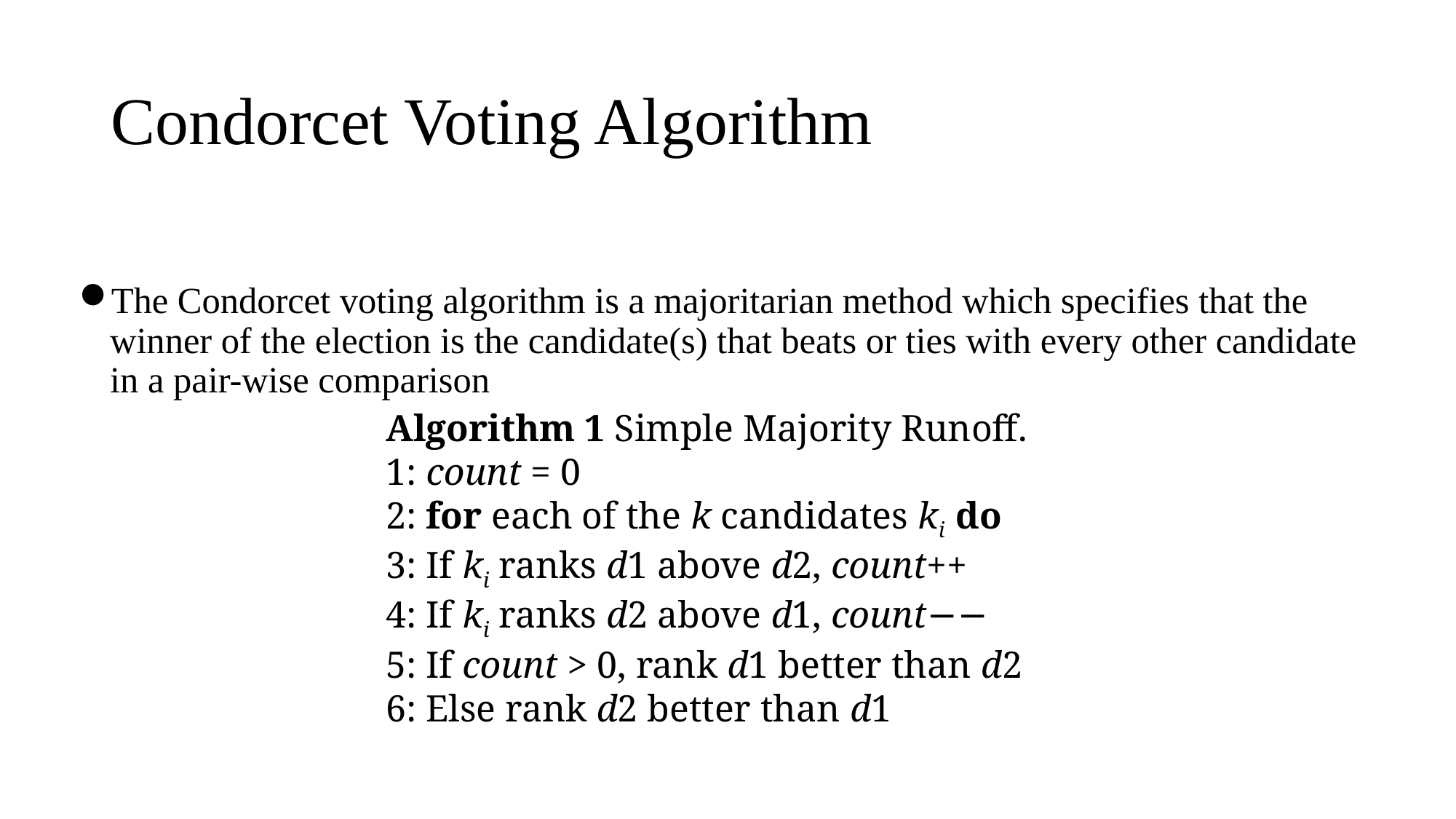

# Condorcet Voting Algorithm
The Condorcet voting algorithm is a majoritarian method which specifies that the winner of the election is the candidate(s) that beats or ties with every other candidate in a pair-wise comparison

Algorithm 1 Simple Majority Runoff.
1: count = 0
2: for each of the k candidates ki  do
3: If ki ranks d1 above d2, count++
4: If ki ranks d2 above d1, count−−
5: If count > 0, rank d1 better than d2
6: Else rank d2 better than d1